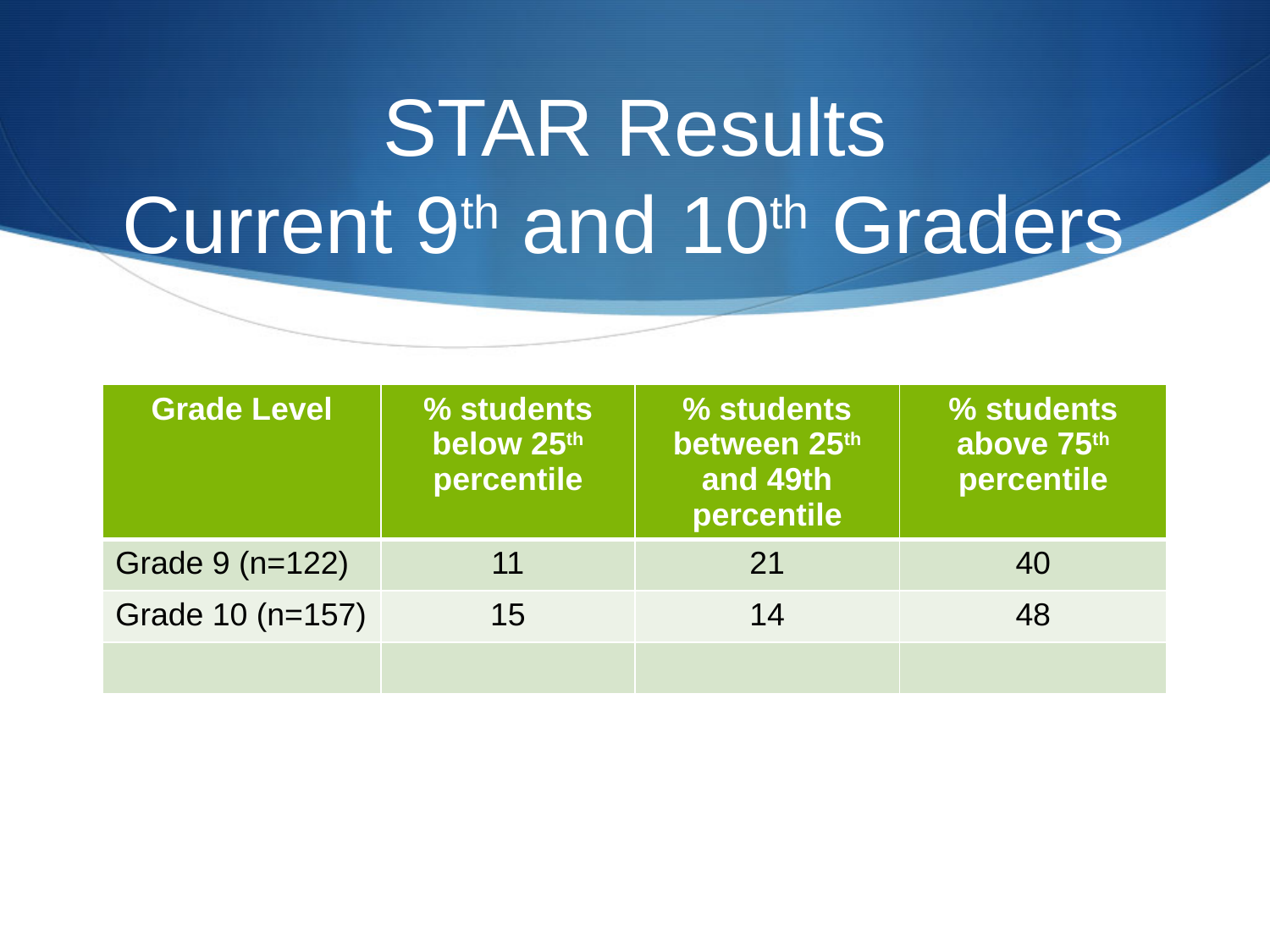

# STAR Results Current 9th and 10th Graders
| Grade Level | % students below 25th percentile | % students between 25th and 49th percentile | % students above 75th percentile |
| --- | --- | --- | --- |
| Grade 9 (n=122) | 11 | 21 | 40 |
| Grade 10 (n=157) | 15 | 14 | 48 |
|  |  |  |  |